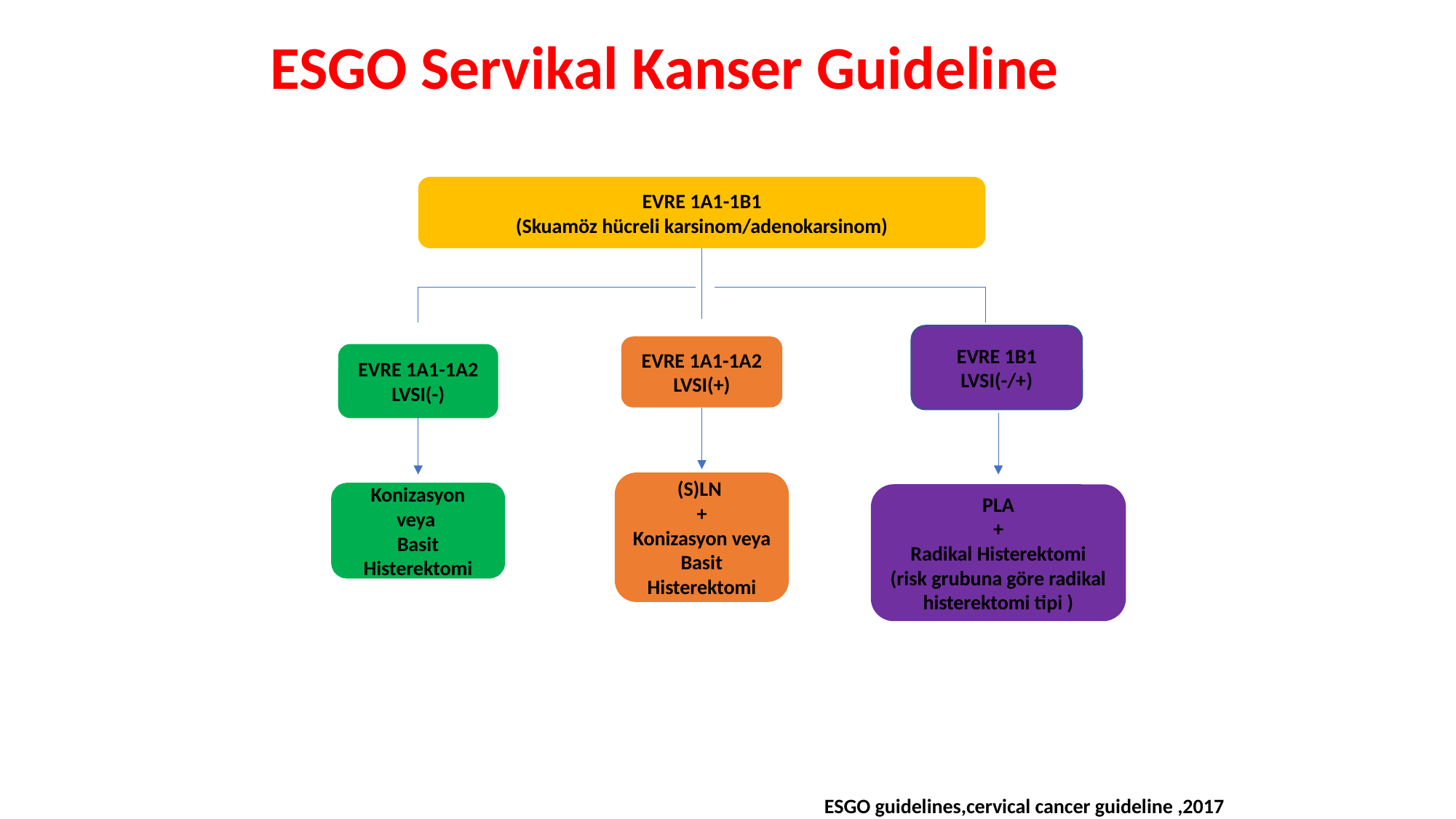

ESGO Servikal Kanser Guideline
EVRE 1A1-1B1
(Skuamöz hücreli karsinom/adenokarsinom)
EVRE 1B1
LVSI(-/+)
EVRE 1A1-1A2
LVSI(+)
EVRE 1A1-1A2
LVSI(-)
(S)LN
+
Konizasyon veya
Basit Histerektomi
Konizasyon
veya
Basit Histerektomi
PLA
+
Radikal Histerektomi
(risk grubuna göre radikal histerektomi tipi )
ESGO guidelines,cervical cancer guideline ,2017